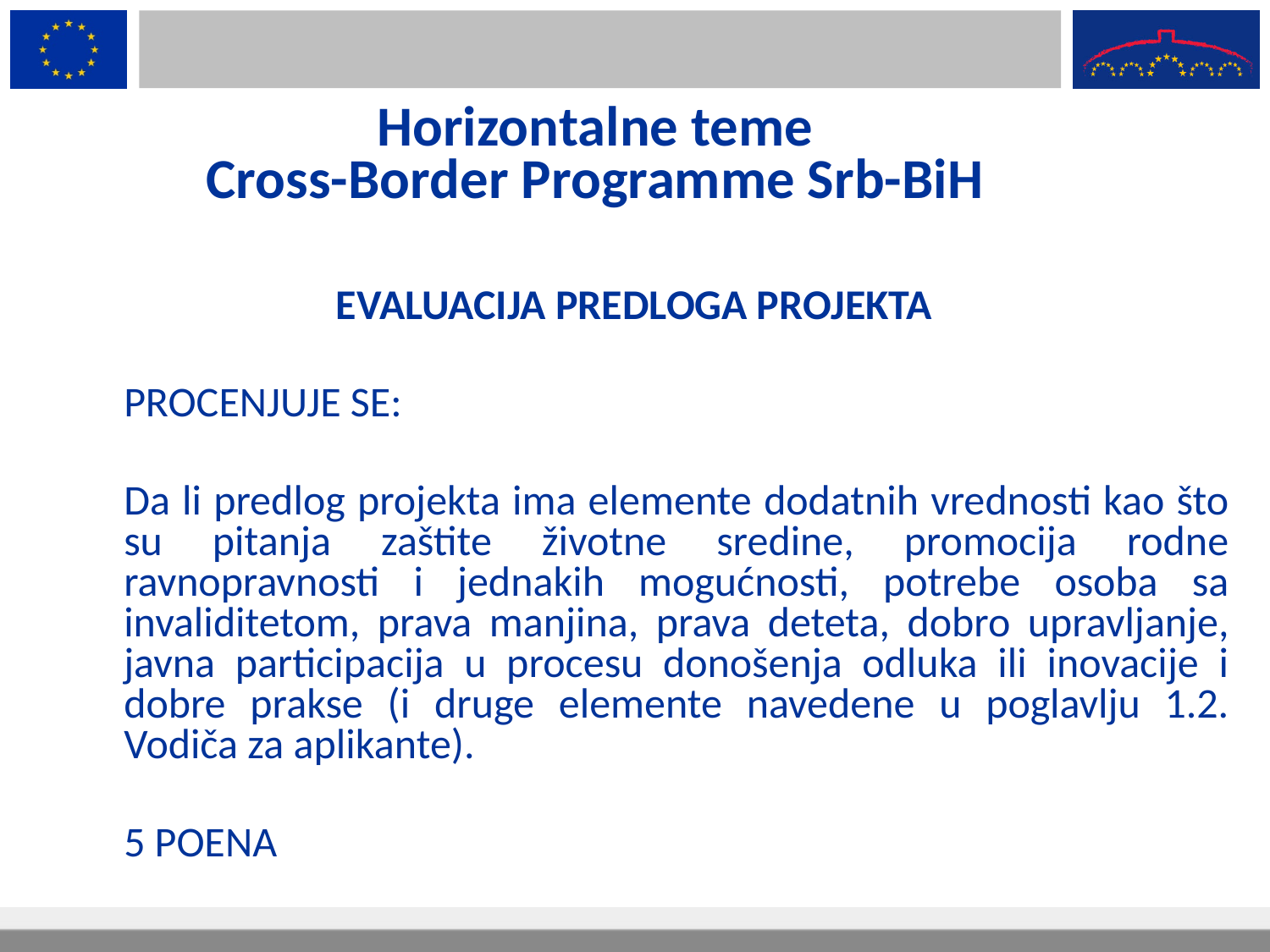

Horizontalne teme
Cross-Border Programme Srb-BiH

EVALUACIJA PREDLOGA PROJEKTA

	PROCENJUJE SE:

	Da li predlog projekta ima elemente dodatnih vrednosti kao što su pitanja zaštite životne sredine, promocija rodne ravnopravnosti i jednakih mogućnosti, potrebe osoba sa invaliditetom, prava manjina, prava deteta, dobro upravljanje, javna participacija u procesu donošenja odluka ili inovacije i dobre prakse (i druge elemente navedene u poglavlju 1.2. Vodiča za aplikante).

	5 POENA